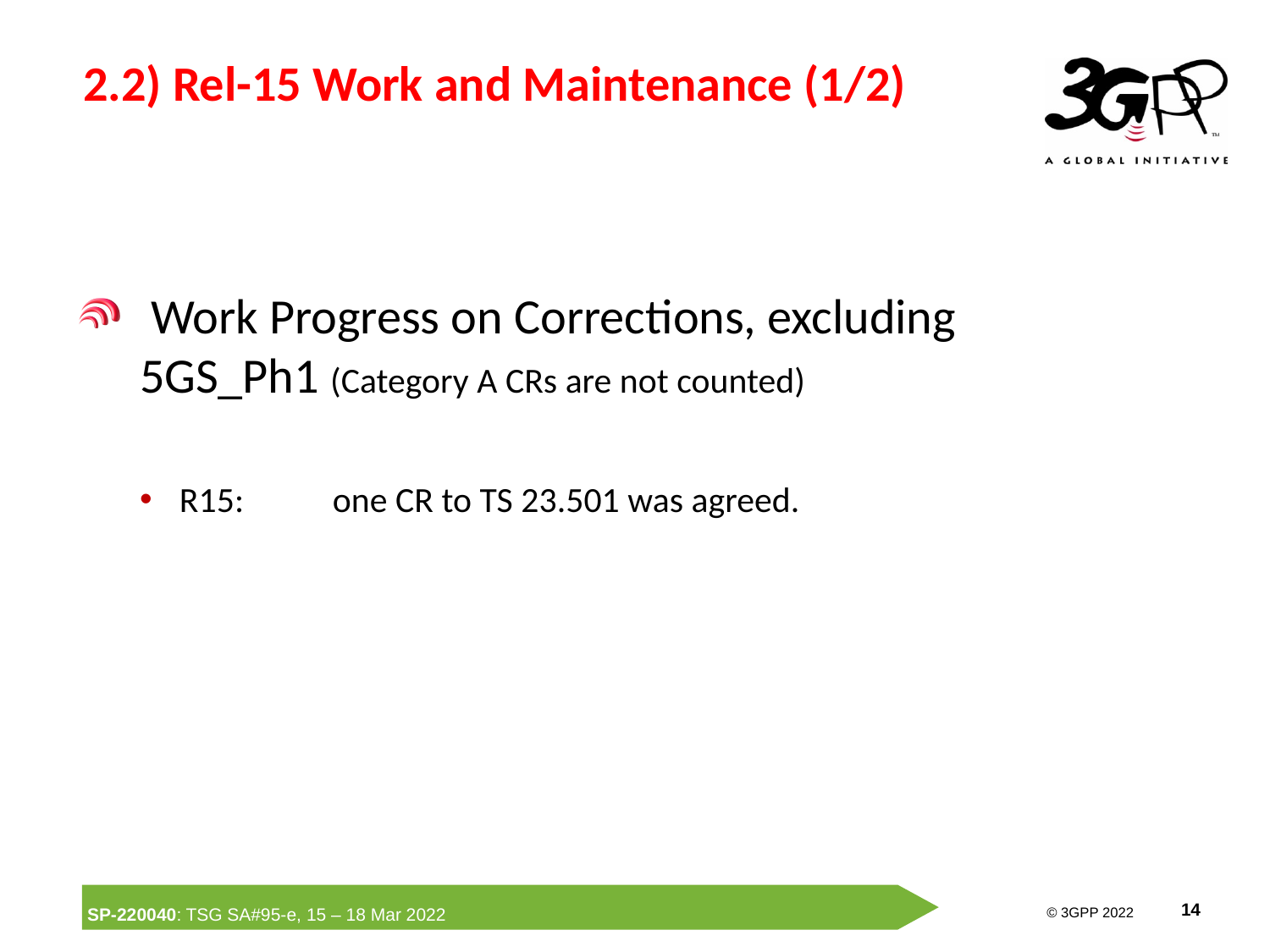

# 2.2) Rel-15 Work and Maintenance (1/2)
 Work Progress on Corrections, excluding 5GS_Ph1 (Category A CRs are not counted)

R15:           one CR to TS 23.501 was agreed.